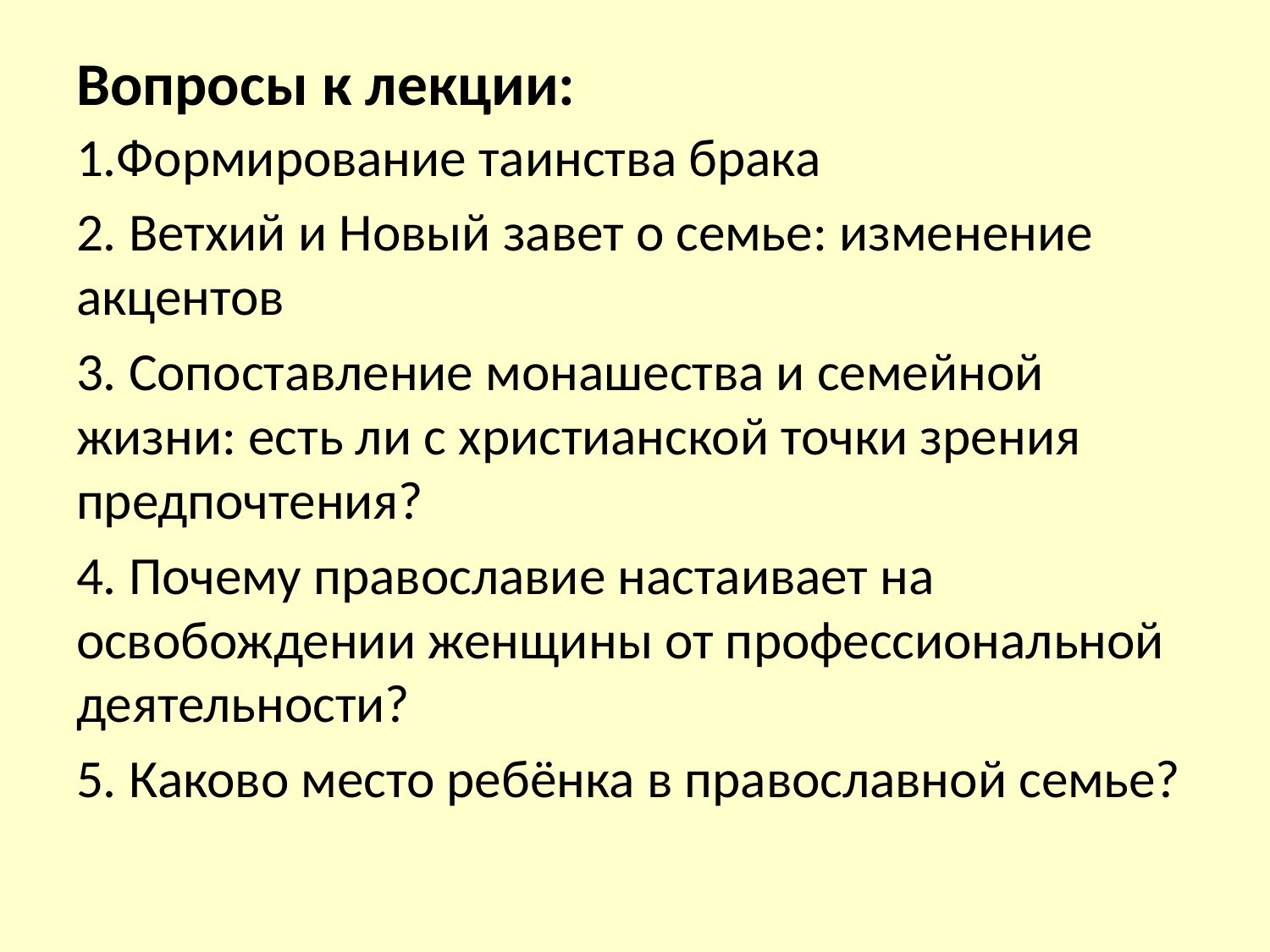

# Вопросы к лекции:
1.Формирование таинства брака
2. Ветхий и Новый завет о семье: изменение акцентов
3. Сопоставление монашества и семейной жизни: есть ли с христианской точки зрения предпочтения?
4. Почему православие настаивает на освобождении женщины от профессиональной деятельности?
5. Каково место ребёнка в православной семье?